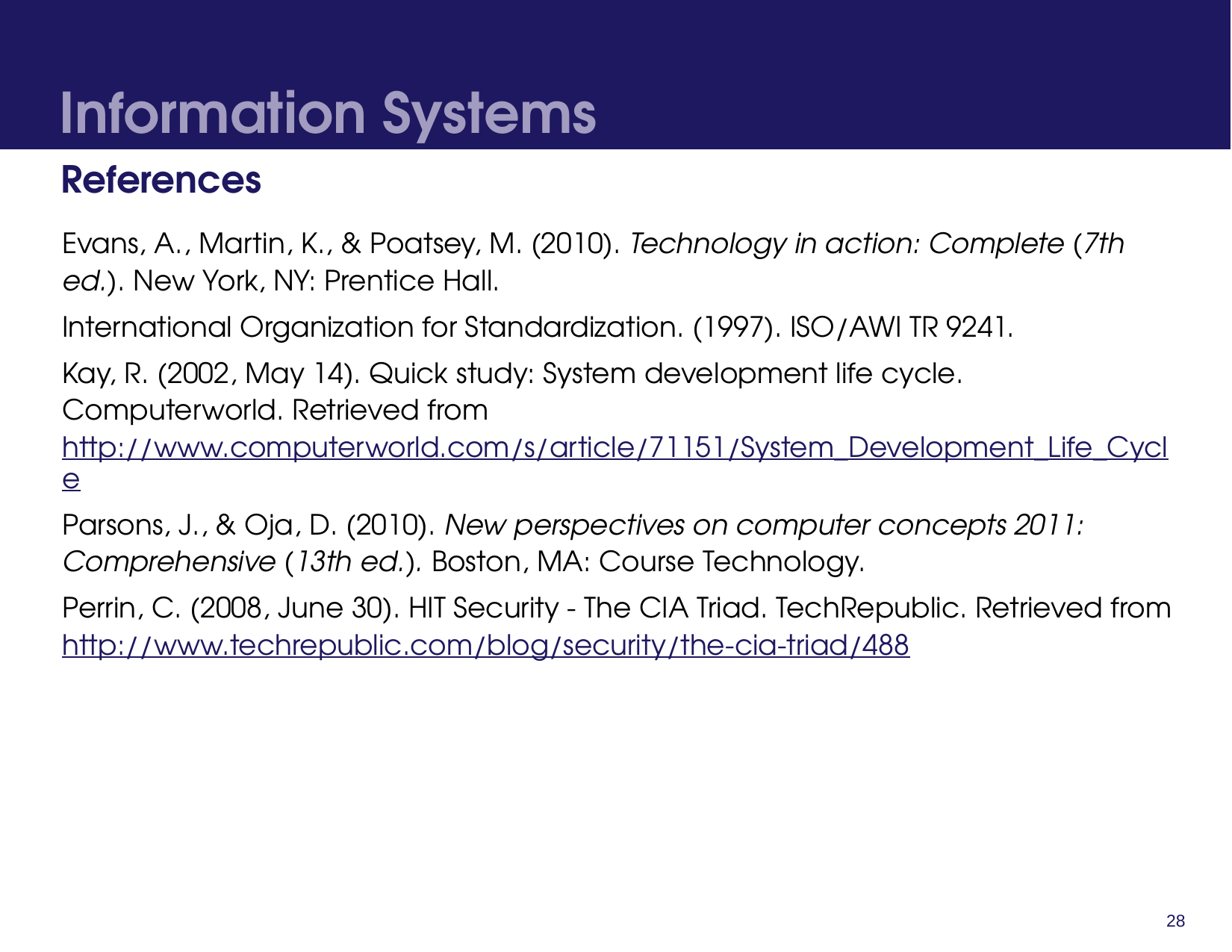

# Information Systems
References
Evans, A., Martin, K., & Poatsey, M. (2010). Technology in action: Complete (7th ed.). New York, NY: Prentice Hall.
International Organization for Standardization. (1997). ISO/AWI TR 9241.
Kay, R. (2002, May 14). Quick study: System development life cycle. Computerworld. Retrieved from http://www.computerworld.com/s/article/71151/System_Development_Life_Cycle
Parsons, J., & Oja, D. (2010). New perspectives on computer concepts 2011: Comprehensive (13th ed.). Boston, MA: Course Technology.
Perrin, C. (2008, June 30). HIT Security - The CIA Triad. TechRepublic. Retrieved from http://www.techrepublic.com/blog/security/the-cia-triad/488

28